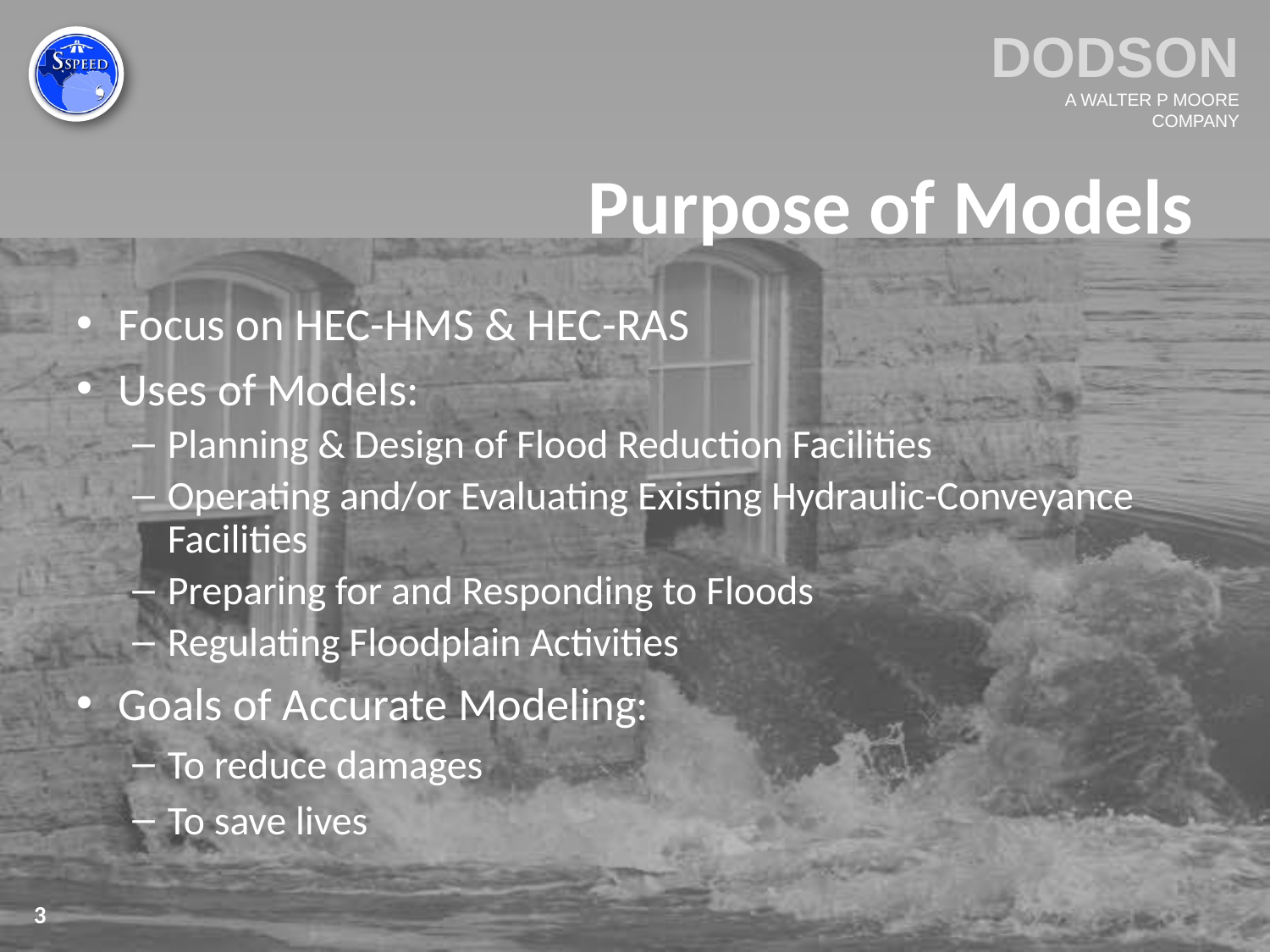

# Purpose of Models
Focus on HEC-HMS & HEC-RAS
Uses of Models:
Planning & Design of Flood Reduction Facilities
Operating and/or Evaluating Existing Hydraulic-Conveyance Facilities
Preparing for and Responding to Floods
Regulating Floodplain Activities
Goals of Accurate Modeling:
To reduce damages
To save lives
3